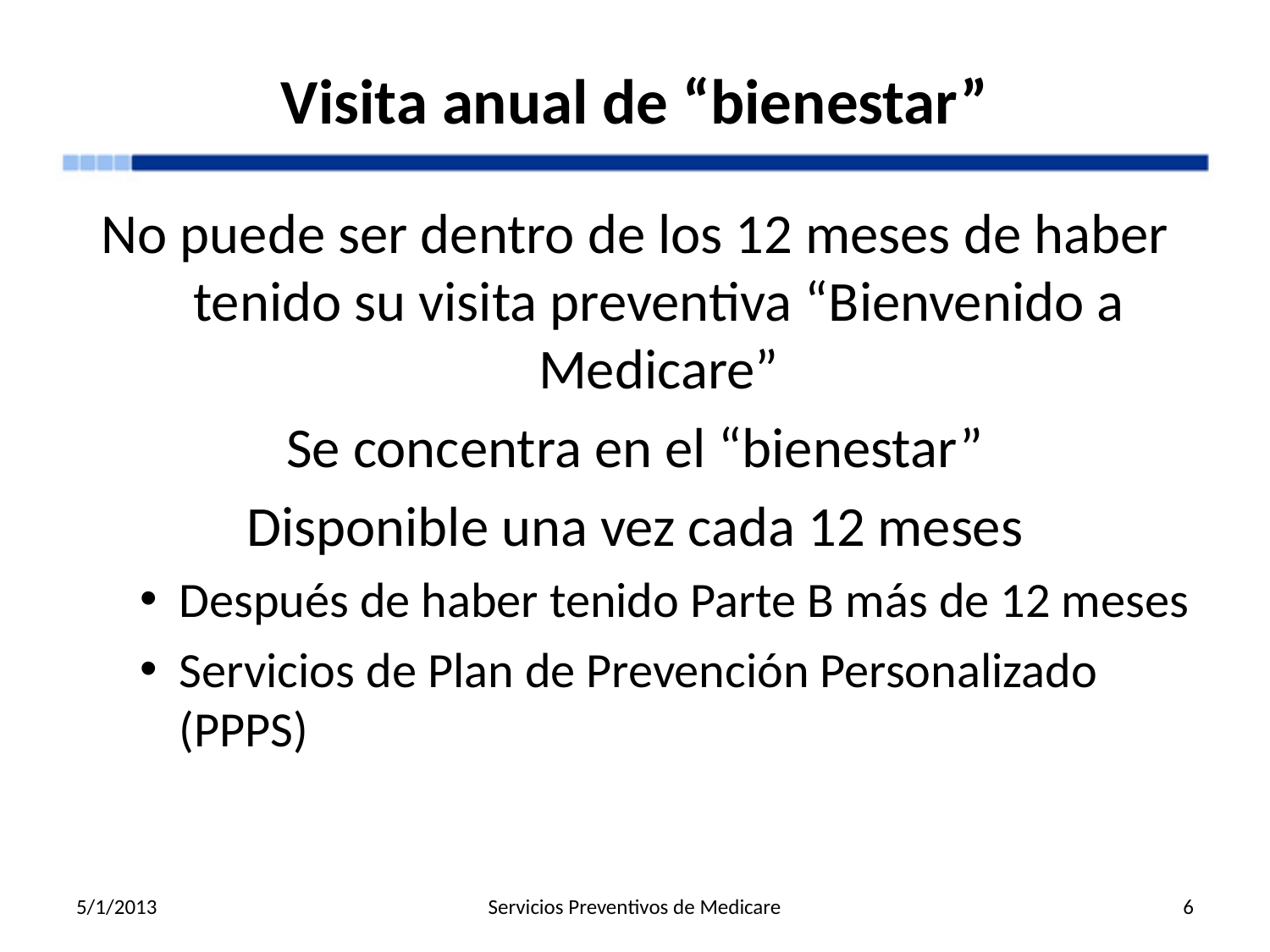

# Visita anual de “bienestar”
No puede ser dentro de los 12 meses de haber tenido su visita preventiva “Bienvenido a Medicare”
Se concentra en el “bienestar”
Disponible una vez cada 12 meses
Después de haber tenido Parte B más de 12 meses
Servicios de Plan de Prevención Personalizado (PPPS)

5/1/2013
Servicios Preventivos de Medicare
6